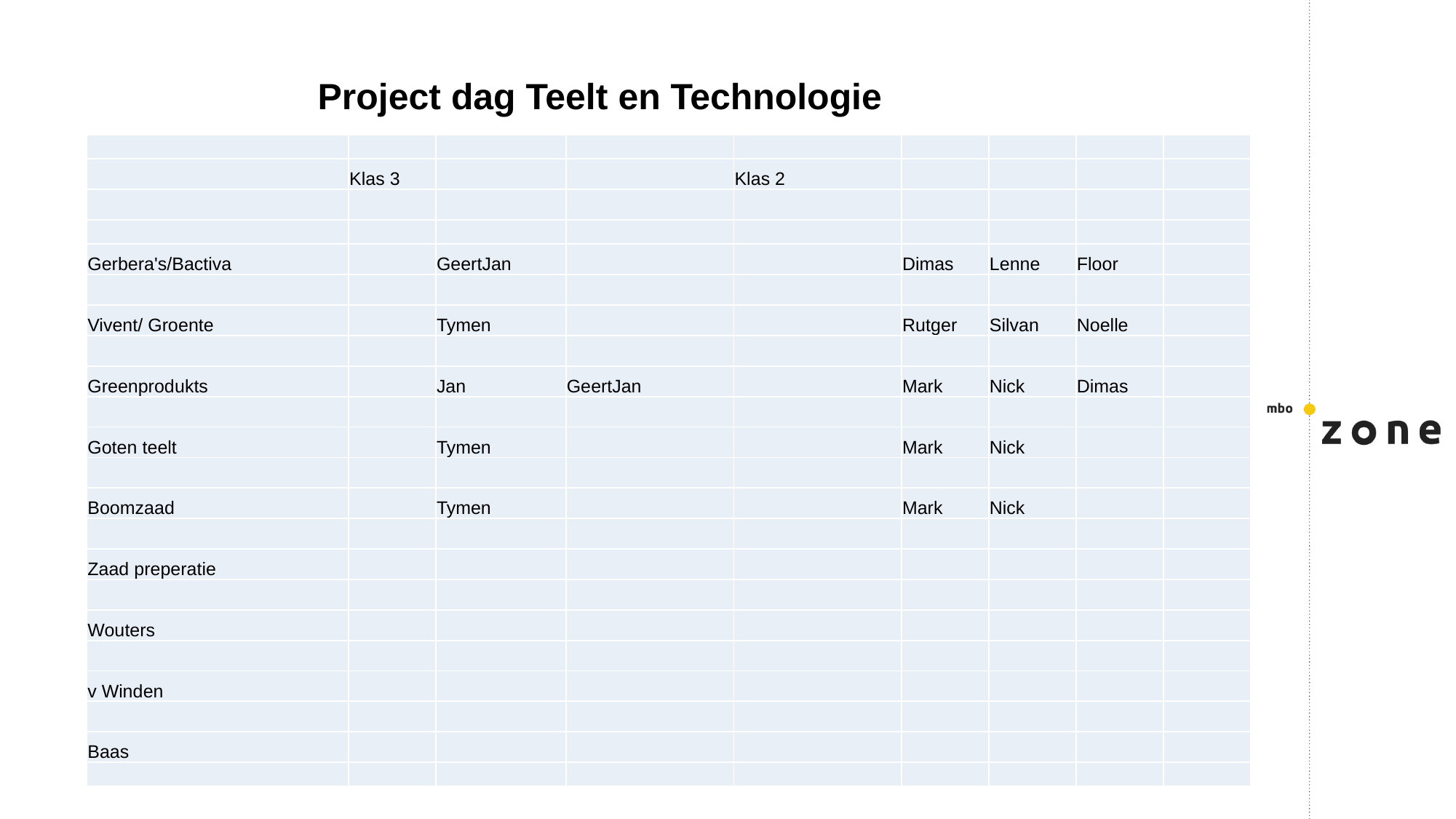

Project dag Teelt en Technologie
|  |  |  |  |  |  |  |  |  |
| --- | --- | --- | --- | --- | --- | --- | --- | --- |
|  | Klas 3 |  |  | Klas 2 |  |  |  |  |
|  |  |  |  |  |  |  |  |  |
|  |  |  |  |  |  |  |  |  |
| Gerbera's/Bactiva |  | GeertJan |  |  | Dimas | Lenne | Floor |  |
|  |  |  |  |  |  |  |  |  |
| Vivent/ Groente |  | Tymen |  |  | Rutger | Silvan | Noelle |  |
|  |  |  |  |  |  |  |  |  |
| Greenprodukts |  | Jan | GeertJan |  | Mark | Nick | Dimas |  |
|  |  |  |  |  |  |  |  |  |
| Goten teelt |  | Tymen |  |  | Mark | Nick |  |  |
|  |  |  |  |  |  |  |  |  |
| Boomzaad |  | Tymen |  |  | Mark | Nick |  |  |
|  |  |  |  |  |  |  |  |  |
| Zaad preperatie |  |  |  |  |  |  |  |  |
|  |  |  |  |  |  |  |  |  |
| Wouters |  |  |  |  |  |  |  |  |
|  |  |  |  |  |  |  |  |  |
| v Winden |  |  |  |  |  |  |  |  |
|  |  |  |  |  |  |  |  |  |
| Baas |  |  |  |  |  |  |  |  |
|  |  |  |  |  |  |  |  |  |